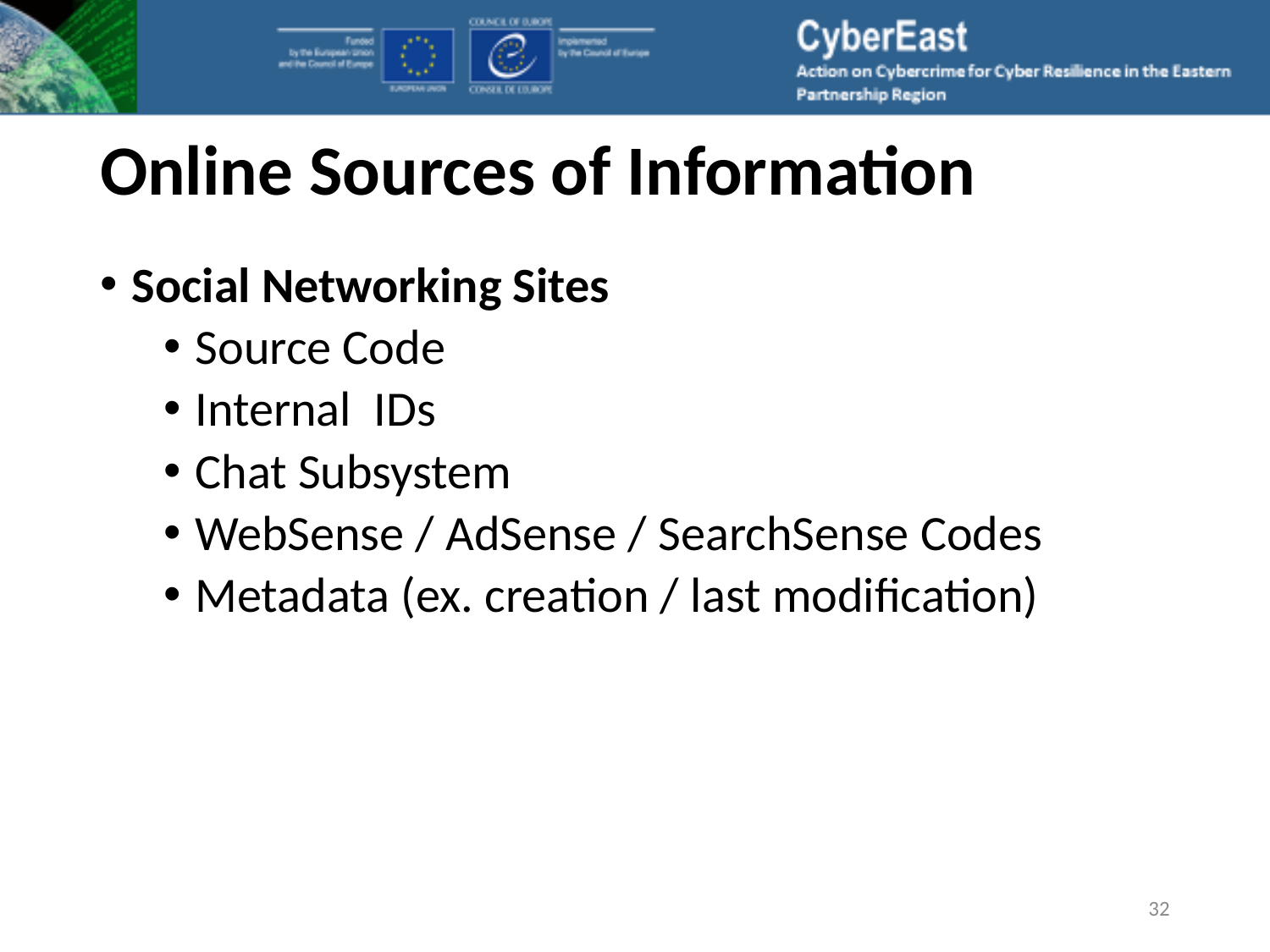

# Online Sources of Information
Social Networking Sites
Source Code
Internal  IDs
Chat Subsystem
WebSense / AdSense / SearchSense Codes
Metadata (ex. creation / last modification)

32